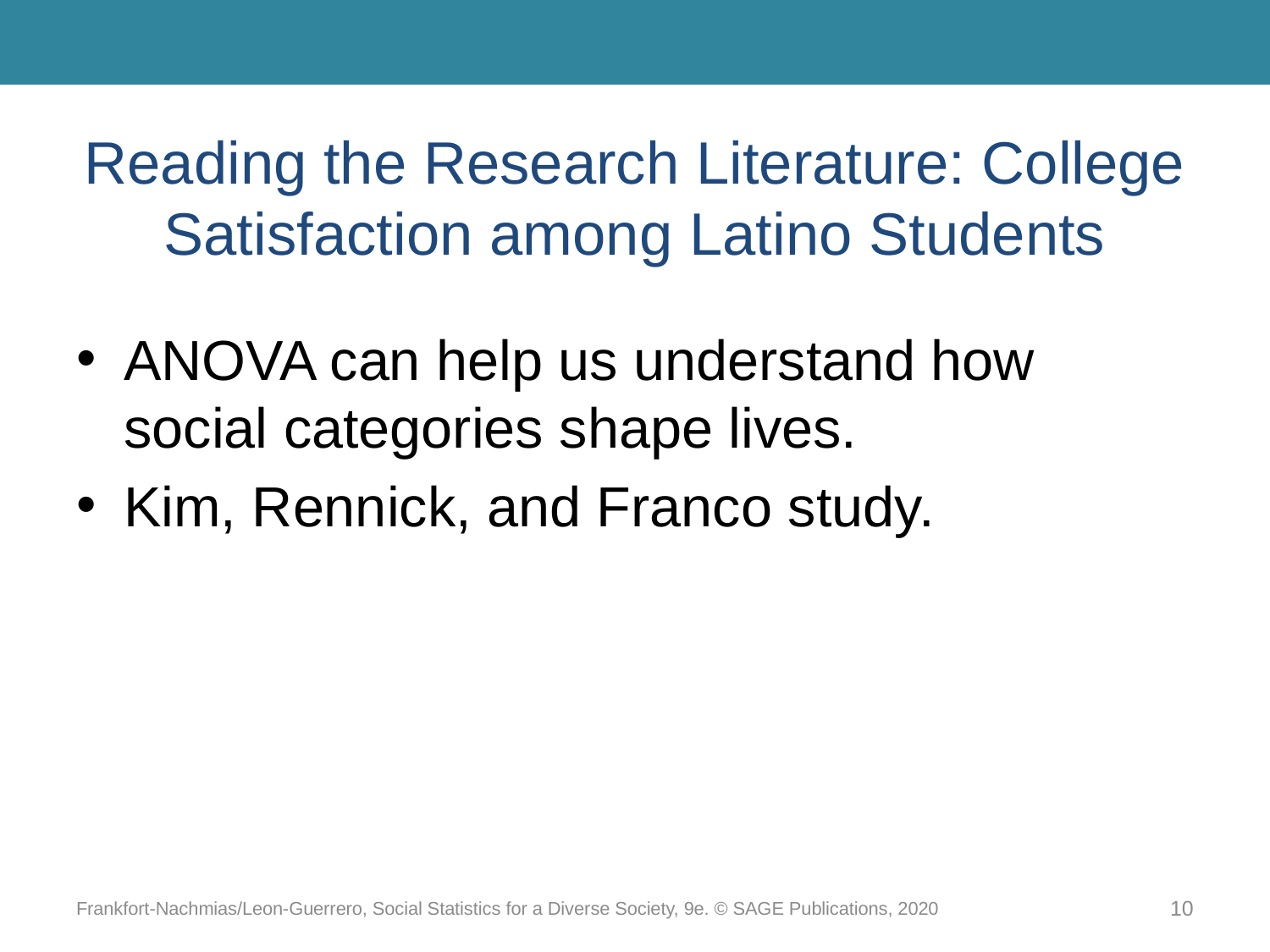

# Reading the Research Literature: College Satisfaction among Latino Students
ANOVA can help us understand how social categories shape lives.
Kim, Rennick, and Franco study.
Frankfort-Nachmias/Leon-Guerrero, Social Statistics for a Diverse Society, 9e. © SAGE Publications, 2020
10